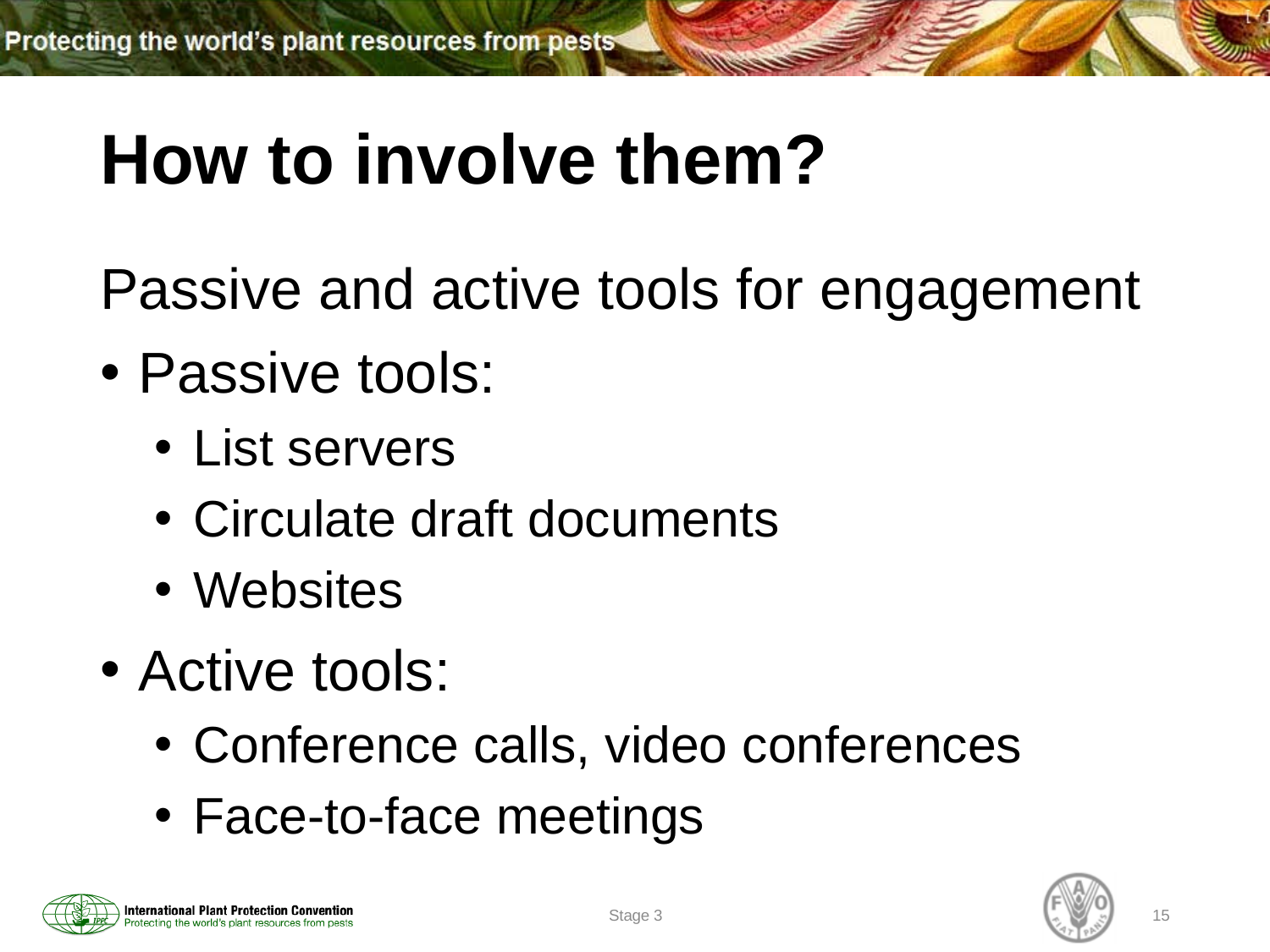

# How to involve them?
Passive and active tools for engagement
Passive tools:
List servers
Circulate draft documents
Websites
Active tools:
Conference calls, video conferences
Face-to-face meetings
Stage 3
15